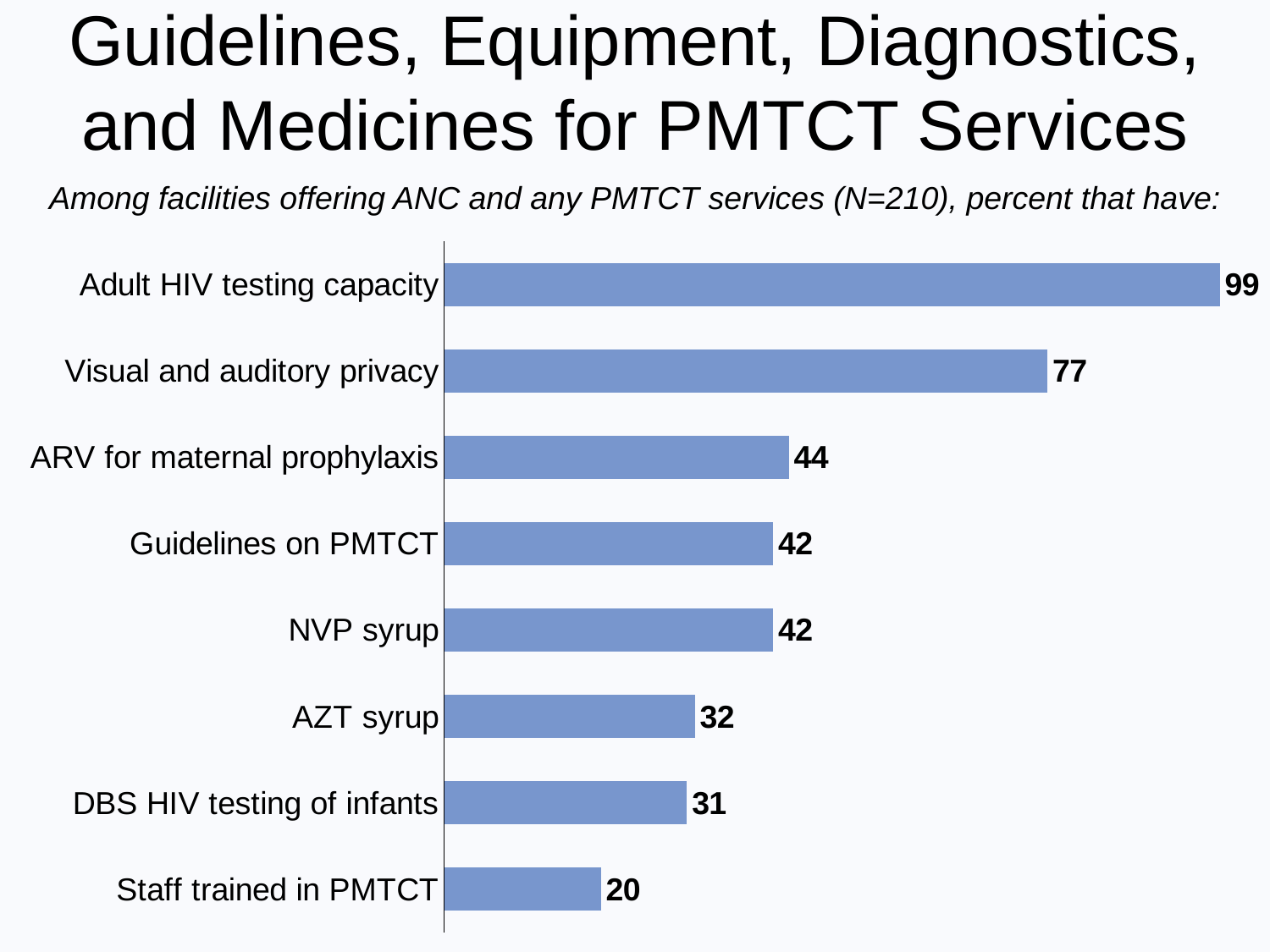

# Guidelines, Equipment, Diagnostics, and Medicines for PMTCT Services
Among facilities offering ANC and any PMTCT services (N=210), percent that have:

### Chart

| Category | Series 1 |
|---|---|
| Staff trained in PMTCT | 20.0 |
| DBS HIV testing of infants | 31.0 |
| AZT syrup | 32.0 |
| NVP syrup | 42.0 |
| Guidelines on PMTCT | 42.0 |
| ARV for maternal prophylaxis | 44.0 |
| Visual and auditory privacy | 77.0 |
| Adult HIV testing capacity | 99.0 |